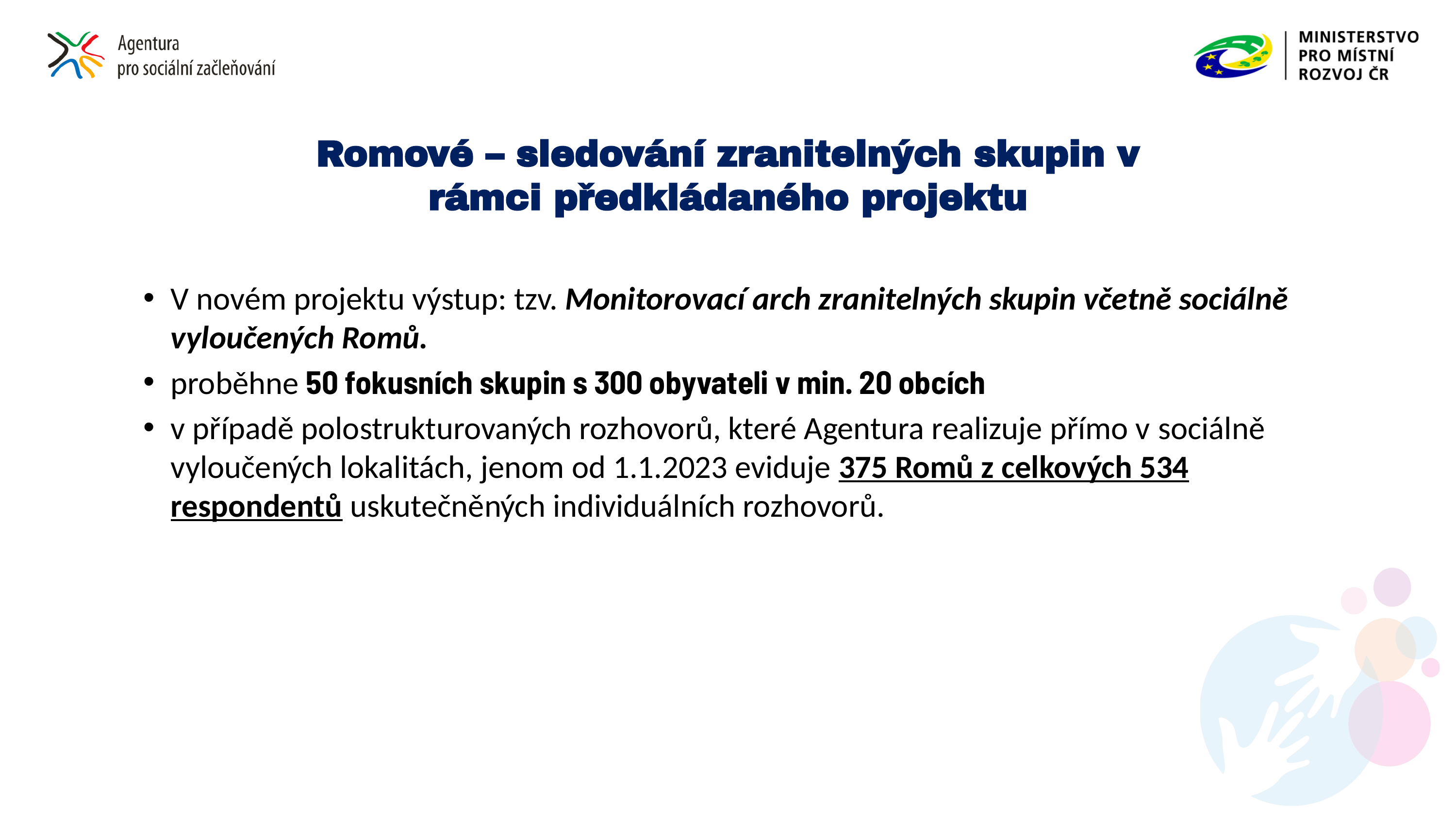

# Romové – sledování zranitelných skupin v rámci předkládaného projektu
V novém projektu výstup: tzv. Monitorovací arch zranitelných skupin včetně sociálně
vyloučených Romů.
proběhne 50 fokusních skupin s 300 obyvateli v min. 20 obcích
v případě polostrukturovaných rozhovorů, které Agentura realizuje přímo v sociálně vyloučených lokalitách, jenom od 1.1.2023 eviduje 375 Romů z celkových 534 respondentů uskutečněných individuálních rozhovorů.